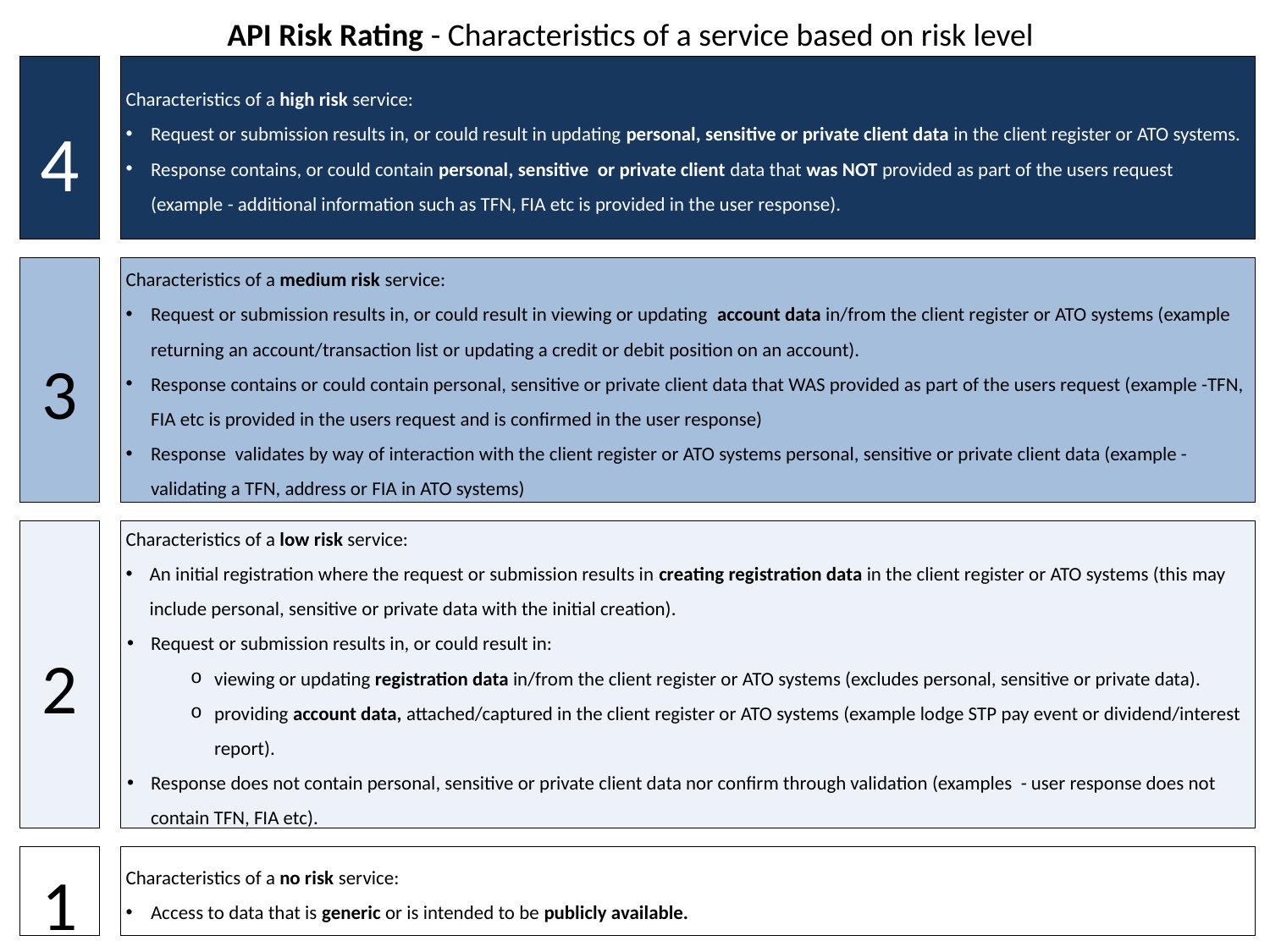

API Risk Rating - Characteristics of a service based on risk level
4
Characteristics of a high risk service:
Request or submission results in, or could result in updating personal, sensitive or private client data in the client register or ATO systems.
Response contains, or could contain personal, sensitive  or private client data that was NOT provided as part of the users request (example - additional information such as TFN, FIA etc is provided in the user response).
3
Characteristics of a medium risk service:
Request or submission results in, or could result in viewing or updating  account data in/from the client register or ATO systems (example returning an account/transaction list or updating a credit or debit position on an account).
Response contains or could contain personal, sensitive or private client data that WAS provided as part of the users request (example -TFN, FIA etc is provided in the users request and is confirmed in the user response)
Response  validates by way of interaction with the client register or ATO systems personal, sensitive or private client data (example -  validating a TFN, address or FIA in ATO systems)
2
Characteristics of a low risk service:
An initial registration where the request or submission results in creating registration data in the client register or ATO systems (this may include personal, sensitive or private data with the initial creation).
Request or submission results in, or could result in:
viewing or updating registration data in/from the client register or ATO systems (excludes personal, sensitive or private data).
providing account data, attached/captured in the client register or ATO systems (example lodge STP pay event or dividend/interest report).
Response does not contain personal, sensitive or private client data nor confirm through validation (examples  - user response does not contain TFN, FIA etc).
1
Characteristics of a no risk service:
Access to data that is generic or is intended to be publicly available.